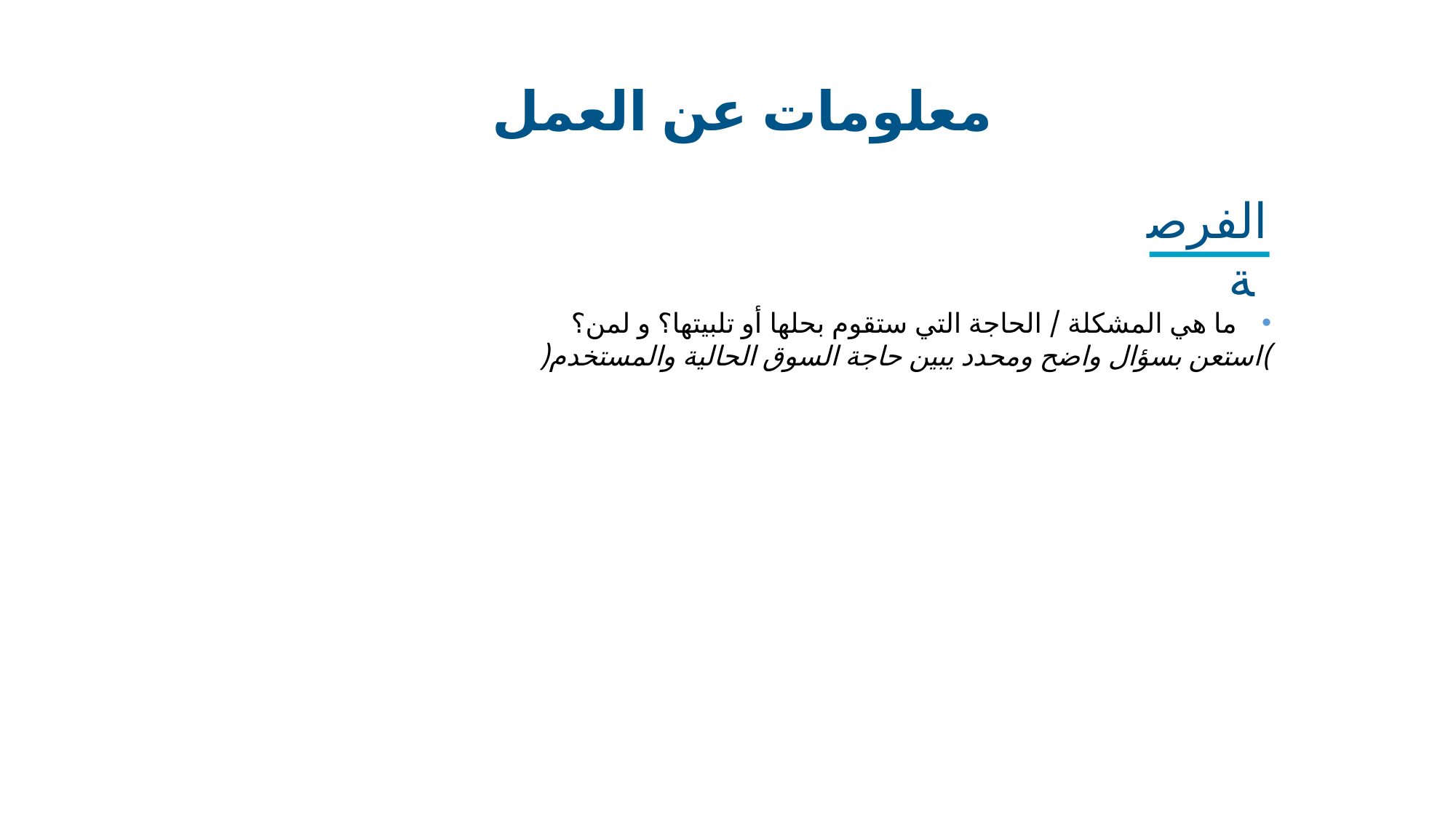

معلومات عن العمل
الفرصة

ما هي المشكلة / الحاجة التي ستقوم بحلها أو تلبيتها؟ و لمن؟
)استعن بسؤال واضح ومحدد يبين حاجة السوق الحالية والمستخدم(